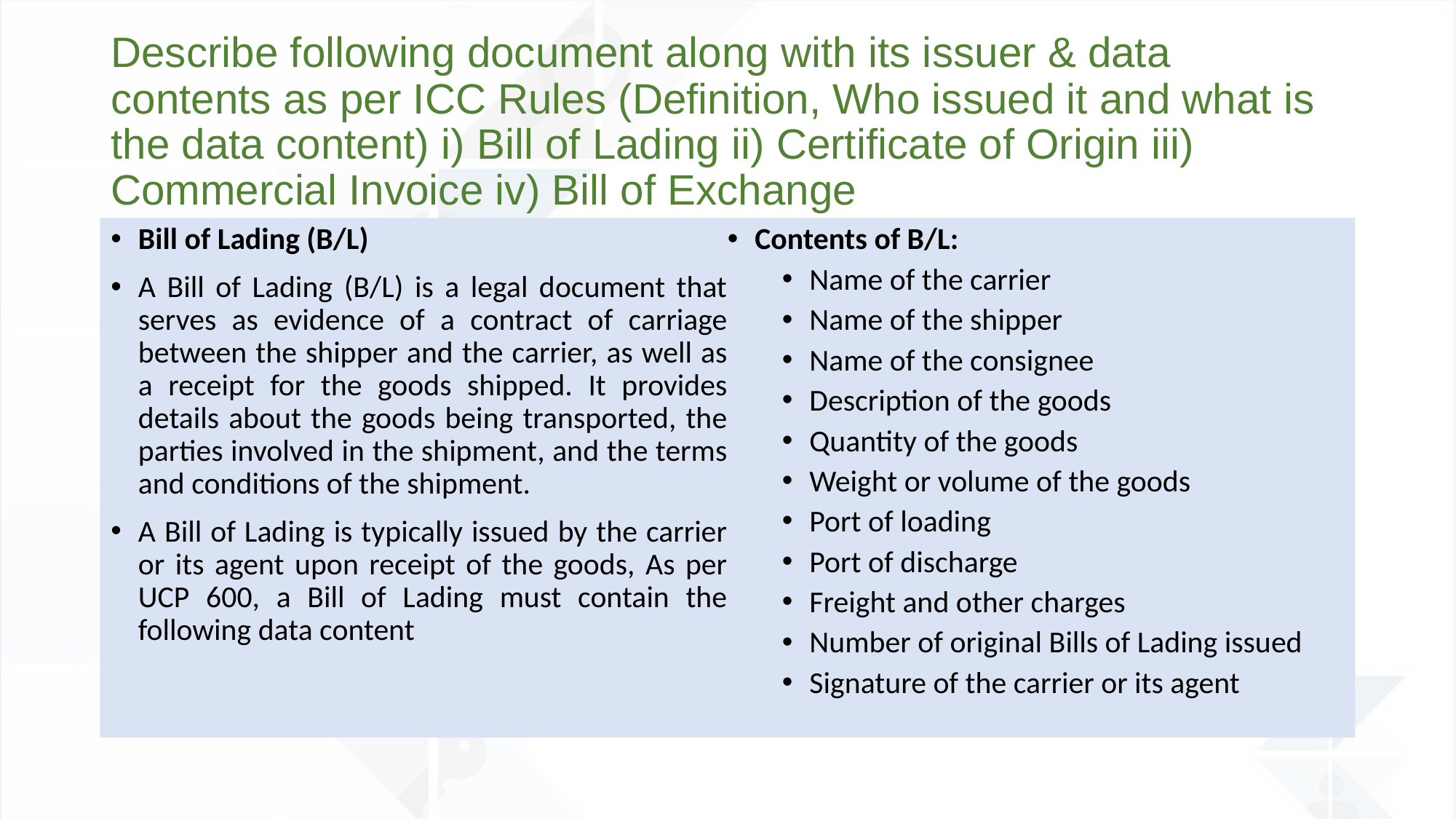

# Describe following document along with its issuer & data contents as per ICC Rules (Definition, Who issued it and what is the data content) i) Bill of Lading ii) Certificate of Origin iii) Commercial Invoice iv) Bill of Exchange
Bill of Lading (B/L)
A Bill of Lading (B/L) is a legal document that serves as evidence of a contract of carriage between the shipper and the carrier, as well as a receipt for the goods shipped. It provides details about the goods being transported, the parties involved in the shipment, and the terms and conditions of the shipment.
A Bill of Lading is typically issued by the carrier or its agent upon receipt of the goods, As per UCP 600, a Bill of Lading must contain the following data content

Contents of B/L:
Name of the carrier
Name of the shipper
Name of the consignee
Description of the goods
Quantity of the goods
Weight or volume of the goods
Port of loading
Port of discharge
Freight and other charges
Number of original Bills of Lading issued
Signature of the carrier or its agent